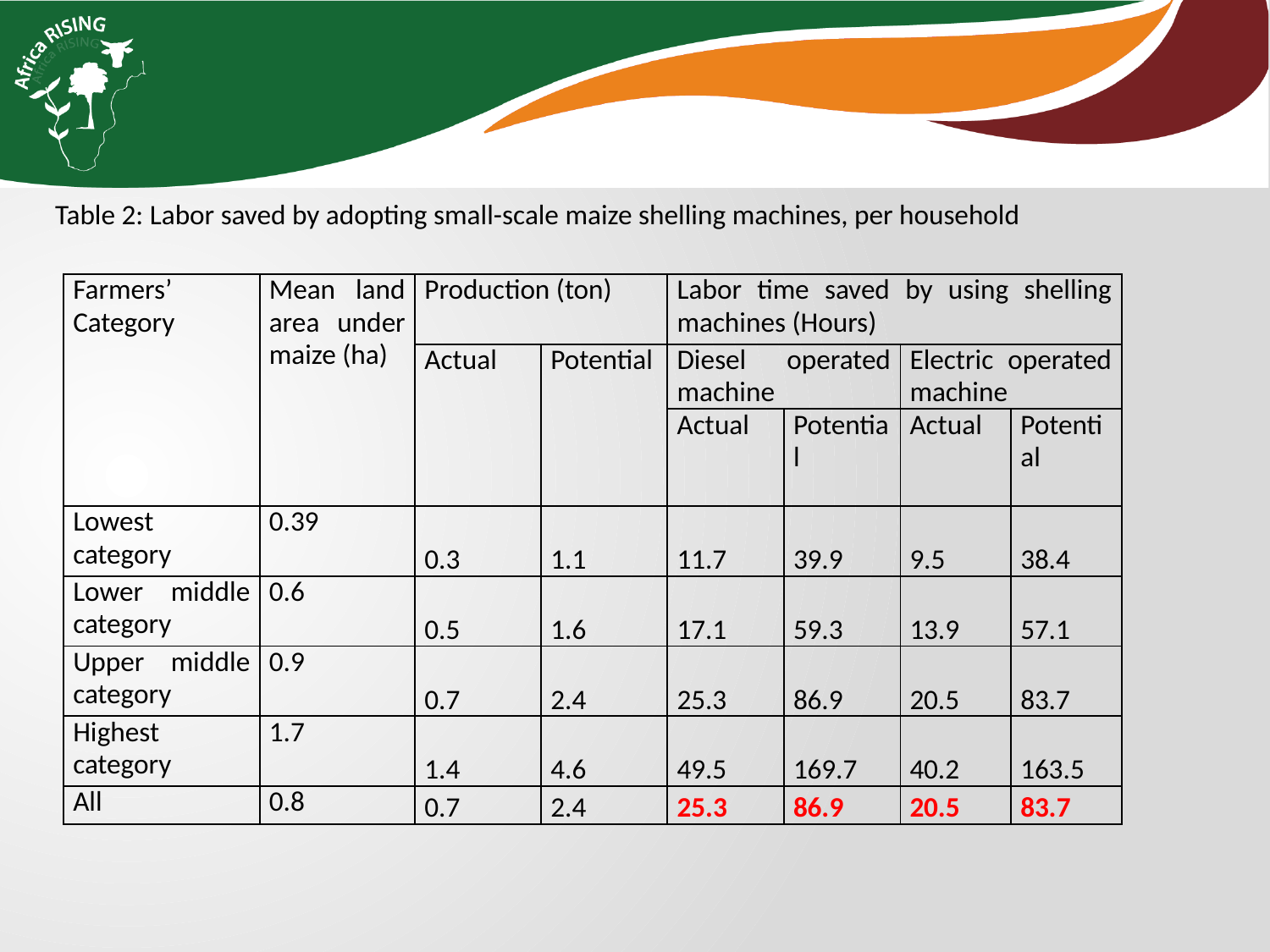

Table 2: Labor saved by adopting small-scale maize shelling machines, per household

| Farmers’ Category | Mean land area under maize (ha) | Production (ton) |  | Labor time saved by using shelling machines (Hours) |  |  |  |
| --- | --- | --- | --- | --- | --- | --- | --- |
|  |  | Actual | Potential | Diesel operated machine |  | Electric operated machine |  |
|  |  |  |  | Actual | Potential | Actual | Potential |
| Lowest category | 0.39 | 0.3 | 1.1 | 11.7 | 39.9 | 9.5 | 38.4 |
| Lower middle category | 0.6 | 0.5 | 1.6 | 17.1 | 59.3 | 13.9 | 57.1 |
| Upper middle category | 0.9 | 0.7 | 2.4 | 25.3 | 86.9 | 20.5 | 83.7 |
| Highest category | 1.7 | 1.4 | 4.6 | 49.5 | 169.7 | 40.2 | 163.5 |
| All | 0.8 | 0.7 | 2.4 | 25.3 | 86.9 | 20.5 | 83.7 |